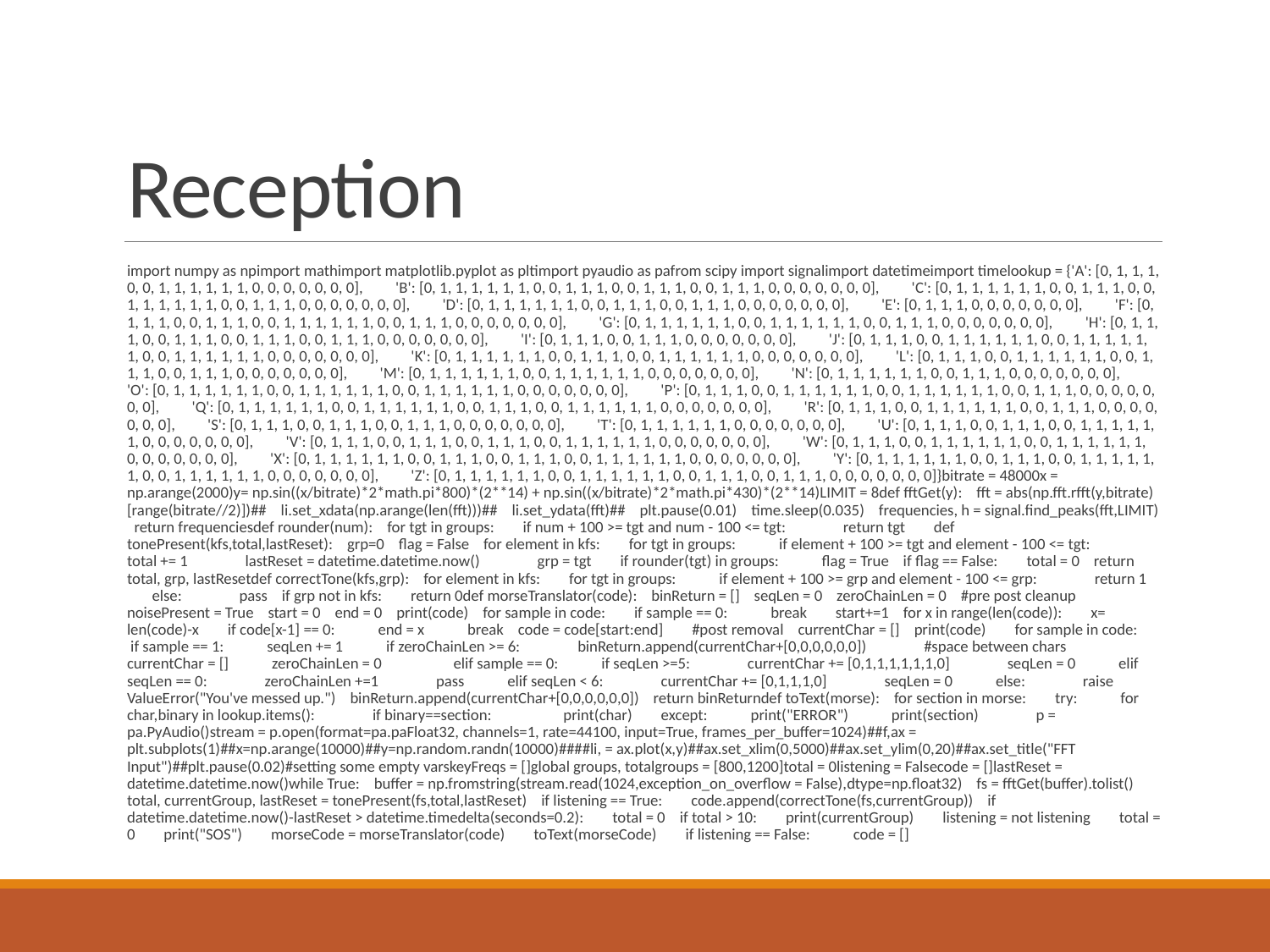

# Reception
import numpy as npimport mathimport matplotlib.pyplot as pltimport pyaudio as pafrom scipy import signalimport datetimeimport timelookup = {'A': [0, 1, 1, 1, 0, 0, 1, 1, 1, 1, 1, 1, 0, 0, 0, 0, 0, 0, 0],         'B': [0, 1, 1, 1, 1, 1, 1, 0, 0, 1, 1, 1, 0, 0, 1, 1, 1, 0, 0, 1, 1, 1, 0, 0, 0, 0, 0, 0, 0],         'C': [0, 1, 1, 1, 1, 1, 1, 0, 0, 1, 1, 1, 0, 0, 1, 1, 1, 1, 1, 1, 0, 0, 1, 1, 1, 0, 0, 0, 0, 0, 0, 0],         'D': [0, 1, 1, 1, 1, 1, 1, 0, 0, 1, 1, 1, 0, 0, 1, 1, 1, 0, 0, 0, 0, 0, 0, 0],         'E': [0, 1, 1, 1, 0, 0, 0, 0, 0, 0, 0],         'F': [0, 1, 1, 1, 0, 0, 1, 1, 1, 0, 0, 1, 1, 1, 1, 1, 1, 0, 0, 1, 1, 1, 0, 0, 0, 0, 0, 0, 0],         'G': [0, 1, 1, 1, 1, 1, 1, 0, 0, 1, 1, 1, 1, 1, 1, 0, 0, 1, 1, 1, 0, 0, 0, 0, 0, 0, 0],         'H': [0, 1, 1, 1, 0, 0, 1, 1, 1, 0, 0, 1, 1, 1, 0, 0, 1, 1, 1, 0, 0, 0, 0, 0, 0, 0],         'I': [0, 1, 1, 1, 0, 0, 1, 1, 1, 0, 0, 0, 0, 0, 0, 0],         'J': [0, 1, 1, 1, 0, 0, 1, 1, 1, 1, 1, 1, 0, 0, 1, 1, 1, 1, 1, 1, 0, 0, 1, 1, 1, 1, 1, 1, 0, 0, 0, 0, 0, 0, 0],         'K': [0, 1, 1, 1, 1, 1, 1, 0, 0, 1, 1, 1, 0, 0, 1, 1, 1, 1, 1, 1, 0, 0, 0, 0, 0, 0, 0],         'L': [0, 1, 1, 1, 0, 0, 1, 1, 1, 1, 1, 1, 0, 0, 1, 1, 1, 0, 0, 1, 1, 1, 0, 0, 0, 0, 0, 0, 0],         'M': [0, 1, 1, 1, 1, 1, 1, 0, 0, 1, 1, 1, 1, 1, 1, 0, 0, 0, 0, 0, 0, 0],         'N': [0, 1, 1, 1, 1, 1, 1, 0, 0, 1, 1, 1, 0, 0, 0, 0, 0, 0, 0],         'O': [0, 1, 1, 1, 1, 1, 1, 0, 0, 1, 1, 1, 1, 1, 1, 0, 0, 1, 1, 1, 1, 1, 1, 0, 0, 0, 0, 0, 0, 0],         'P': [0, 1, 1, 1, 0, 0, 1, 1, 1, 1, 1, 1, 0, 0, 1, 1, 1, 1, 1, 1, 0, 0, 1, 1, 1, 0, 0, 0, 0, 0, 0, 0],         'Q': [0, 1, 1, 1, 1, 1, 1, 0, 0, 1, 1, 1, 1, 1, 1, 0, 0, 1, 1, 1, 0, 0, 1, 1, 1, 1, 1, 1, 0, 0, 0, 0, 0, 0, 0],         'R': [0, 1, 1, 1, 0, 0, 1, 1, 1, 1, 1, 1, 0, 0, 1, 1, 1, 0, 0, 0, 0, 0, 0, 0],         'S': [0, 1, 1, 1, 0, 0, 1, 1, 1, 0, 0, 1, 1, 1, 0, 0, 0, 0, 0, 0, 0],         'T': [0, 1, 1, 1, 1, 1, 1, 0, 0, 0, 0, 0, 0, 0],         'U': [0, 1, 1, 1, 0, 0, 1, 1, 1, 0, 0, 1, 1, 1, 1, 1, 1, 0, 0, 0, 0, 0, 0, 0],         'V': [0, 1, 1, 1, 0, 0, 1, 1, 1, 0, 0, 1, 1, 1, 0, 0, 1, 1, 1, 1, 1, 1, 0, 0, 0, 0, 0, 0, 0],         'W': [0, 1, 1, 1, 0, 0, 1, 1, 1, 1, 1, 1, 0, 0, 1, 1, 1, 1, 1, 1, 0, 0, 0, 0, 0, 0, 0],         'X': [0, 1, 1, 1, 1, 1, 1, 0, 0, 1, 1, 1, 0, 0, 1, 1, 1, 0, 0, 1, 1, 1, 1, 1, 1, 0, 0, 0, 0, 0, 0, 0],         'Y': [0, 1, 1, 1, 1, 1, 1, 0, 0, 1, 1, 1, 0, 0, 1, 1, 1, 1, 1, 1, 0, 0, 1, 1, 1, 1, 1, 1, 0, 0, 0, 0, 0, 0, 0],         'Z': [0, 1, 1, 1, 1, 1, 1, 0, 0, 1, 1, 1, 1, 1, 1, 0, 0, 1, 1, 1, 0, 0, 1, 1, 1, 0, 0, 0, 0, 0, 0, 0]}bitrate = 48000x = np.arange(2000)y= np.sin((x/bitrate)*2*math.pi*800)*(2**14) + np.sin((x/bitrate)*2*math.pi*430)*(2**14)LIMIT = 8def fftGet(y):    fft = abs(np.fft.rfft(y,bitrate)[range(bitrate//2)])##    li.set_xdata(np.arange(len(fft)))##    li.set_ydata(fft)##    plt.pause(0.01)    time.sleep(0.035)    frequencies, h = signal.find_peaks(fft,LIMIT)    return frequenciesdef rounder(num):    for tgt in groups:        if num + 100 >= tgt and num - 100 <= tgt:                return tgt        def tonePresent(kfs,total,lastReset):    grp=0    flag = False    for element in kfs:        for tgt in groups:            if element + 100 >= tgt and element - 100 <= tgt:                total += 1                lastReset = datetime.datetime.now()                grp = tgt        if rounder(tgt) in groups:            flag = True    if flag == False:        total = 0    return total, grp, lastResetdef correctTone(kfs,grp):    for element in kfs:        for tgt in groups:            if element + 100 >= grp and element - 100 <= grp:                return 1            else:                pass    if grp not in kfs:        return 0def morseTranslator(code):    binReturn = []    seqLen = 0    zeroChainLen = 0    #pre post cleanup    noisePresent = True    start = 0    end = 0    print(code)    for sample in code:        if sample == 0:            break        start+=1    for x in range(len(code)):        x= len(code)-x        if code[x-1] == 0:            end = x            break    code = code[start:end]        #post removal    currentChar = []    print(code)        for sample in code:        if sample == 1:            seqLen += 1            if zeroChainLen >= 6:                binReturn.append(currentChar+[0,0,0,0,0,0])                #space between chars                currentChar = []            zeroChainLen = 0                    elif sample == 0:            if seqLen >=5:                currentChar += [0,1,1,1,1,1,1,0]                seqLen = 0            elif seqLen == 0:                zeroChainLen +=1                pass            elif seqLen < 6:                currentChar += [0,1,1,1,0]                seqLen = 0            else:                raise ValueError("You've messed up.")    binReturn.append(currentChar+[0,0,0,0,0,0])    return binReturndef toText(morse):    for section in morse:        try:            for char,binary in lookup.items():                if binary==section:                    print(char)        except:            print("ERROR")            print(section)                p = pa.PyAudio()stream = p.open(format=pa.paFloat32, channels=1, rate=44100, input=True, frames_per_buffer=1024)##f,ax = plt.subplots(1)##x=np.arange(10000)##y=np.random.randn(10000)####li, = ax.plot(x,y)##ax.set_xlim(0,5000)##ax.set_ylim(0,20)##ax.set_title("FFT Input")##plt.pause(0.02)#setting some empty varskeyFreqs = []global groups, totalgroups = [800,1200]total = 0listening = Falsecode = []lastReset = datetime.datetime.now()while True:    buffer = np.fromstring(stream.read(1024,exception_on_overflow = False),dtype=np.float32)    fs = fftGet(buffer).tolist()    total, currentGroup, lastReset = tonePresent(fs,total,lastReset)    if listening == True:        code.append(correctTone(fs,currentGroup))    if datetime.datetime.now()-lastReset > datetime.timedelta(seconds=0.2):        total = 0    if total > 10:        print(currentGroup)        listening = not listening        total = 0        print("SOS")        morseCode = morseTranslator(code)        toText(morseCode)        if listening == False:            code = []